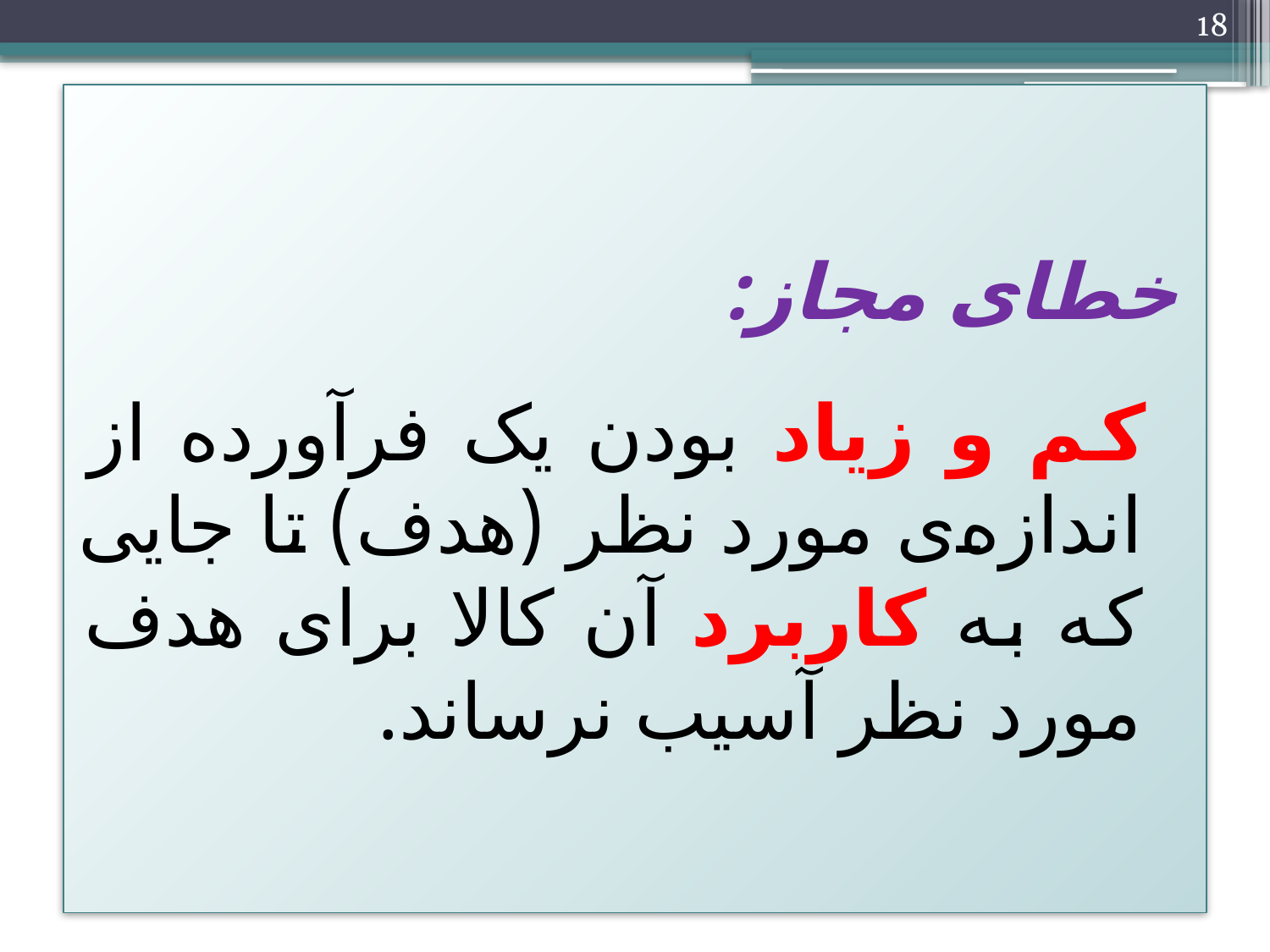

18
خطای مجاز:
 کم و زیاد بودن یک فرآورده از اندازه‌ی مورد نظر (هدف) تا جایی که به کاربرد آن کالا برای هدف مورد نظر آسیب نرساند.